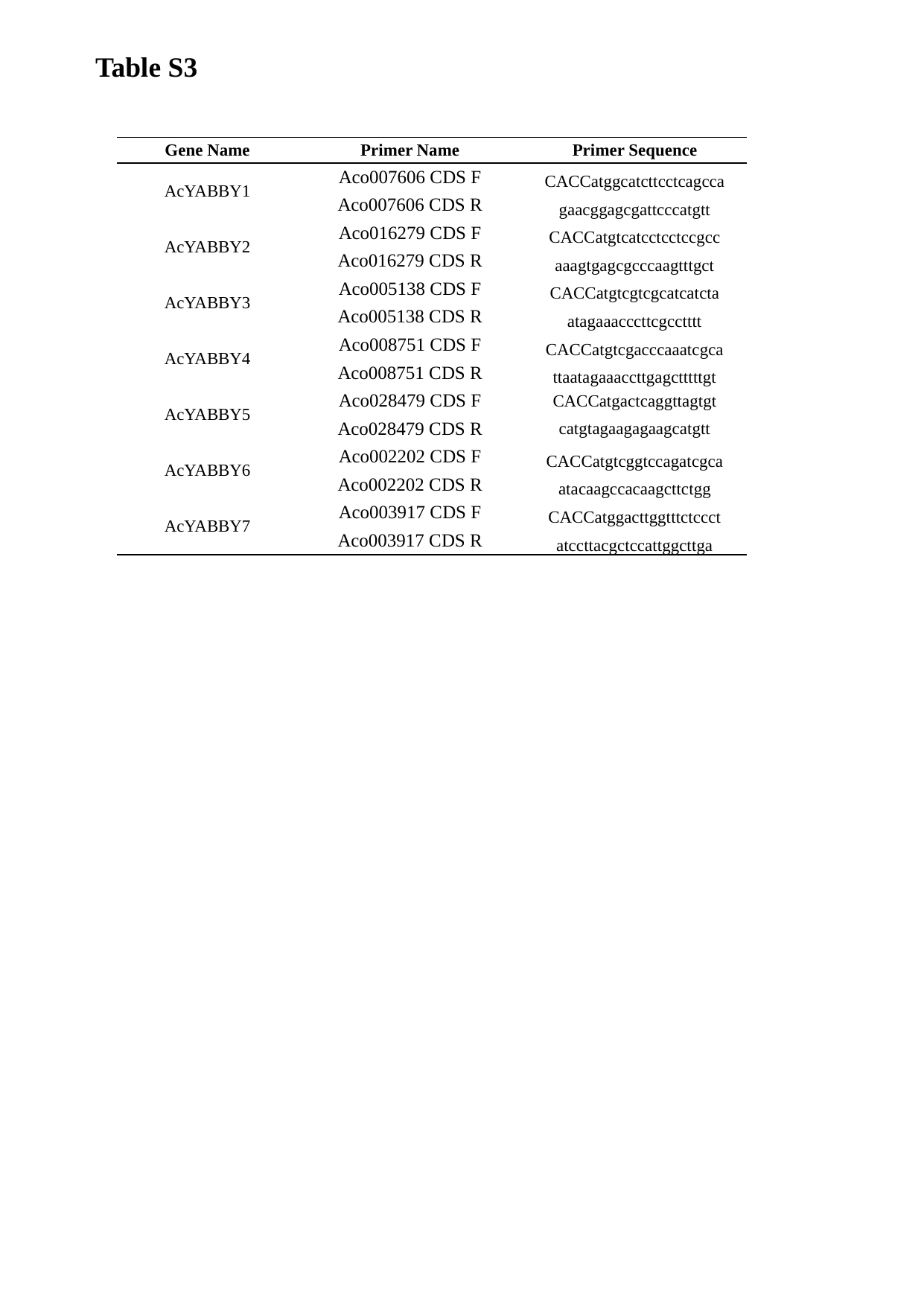

Table S3
| Gene Name | Primer Name | Primer Sequence |
| --- | --- | --- |
| AcYABBY1 | Aco007606 CDS F | CACCatggcatcttcctcagcca |
|  | Aco007606 CDS R | gaacggagcgattcccatgtt |
| AcYABBY2 | Aco016279 CDS F | CACCatgtcatcctcctccgcc |
|  | Aco016279 CDS R | aaagtgagcgcccaagtttgct |
| AcYABBY3 | Aco005138 CDS F | CACCatgtcgtcgcatcatcta |
|  | Aco005138 CDS R | atagaaacccttcgcctttt |
| AcYABBY4 | Aco008751 CDS F | CACCatgtcgacccaaatcgca |
|  | Aco008751 CDS R | ttaatagaaaccttgagctttttgt |
| AcYABBY5 | Aco028479 CDS F | CACCatgactcaggttagtgt |
|  | Aco028479 CDS R | catgtagaagagaagcatgtt |
| AcYABBY6 | Aco002202 CDS F | CACCatgtcggtccagatcgca |
|  | Aco002202 CDS R | atacaagccacaagcttctgg |
| AcYABBY7 | Aco003917 CDS F | CACCatggacttggtttctccct |
|  | Aco003917 CDS R | atccttacgctccattggcttga |